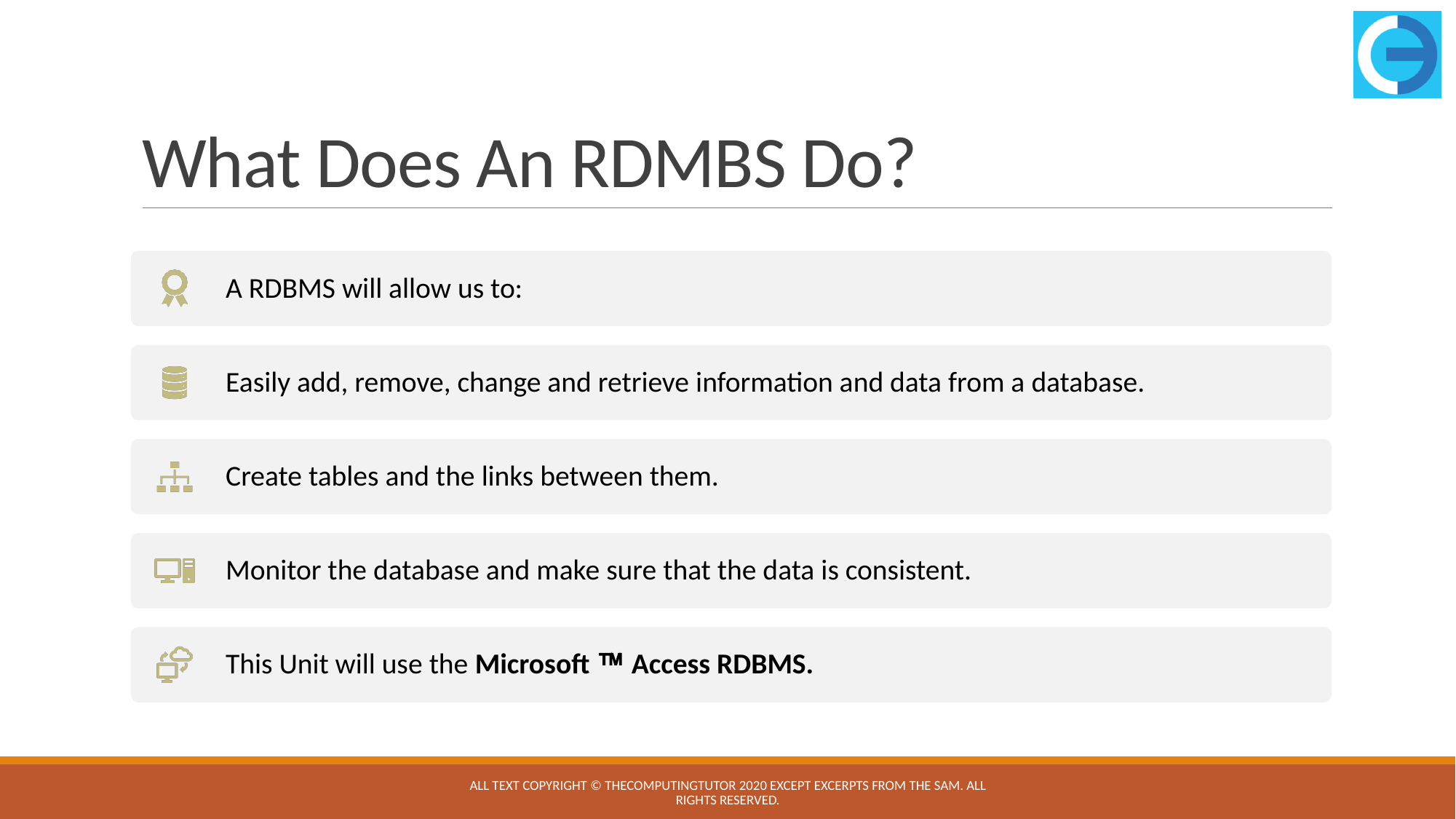

# What Does An RDMBS Do?
A RDBMS will allow us to:
Easily add, remove, change and retrieve information and data from a database.
Create tables and the links between them.
Monitor the database and make sure that the data is consistent.
This Unit will use the Microsoft ™ Access RDBMS.
All text copyright © TheComputingTutor 2020 except excerpts from the SAM. All rights Reserved.